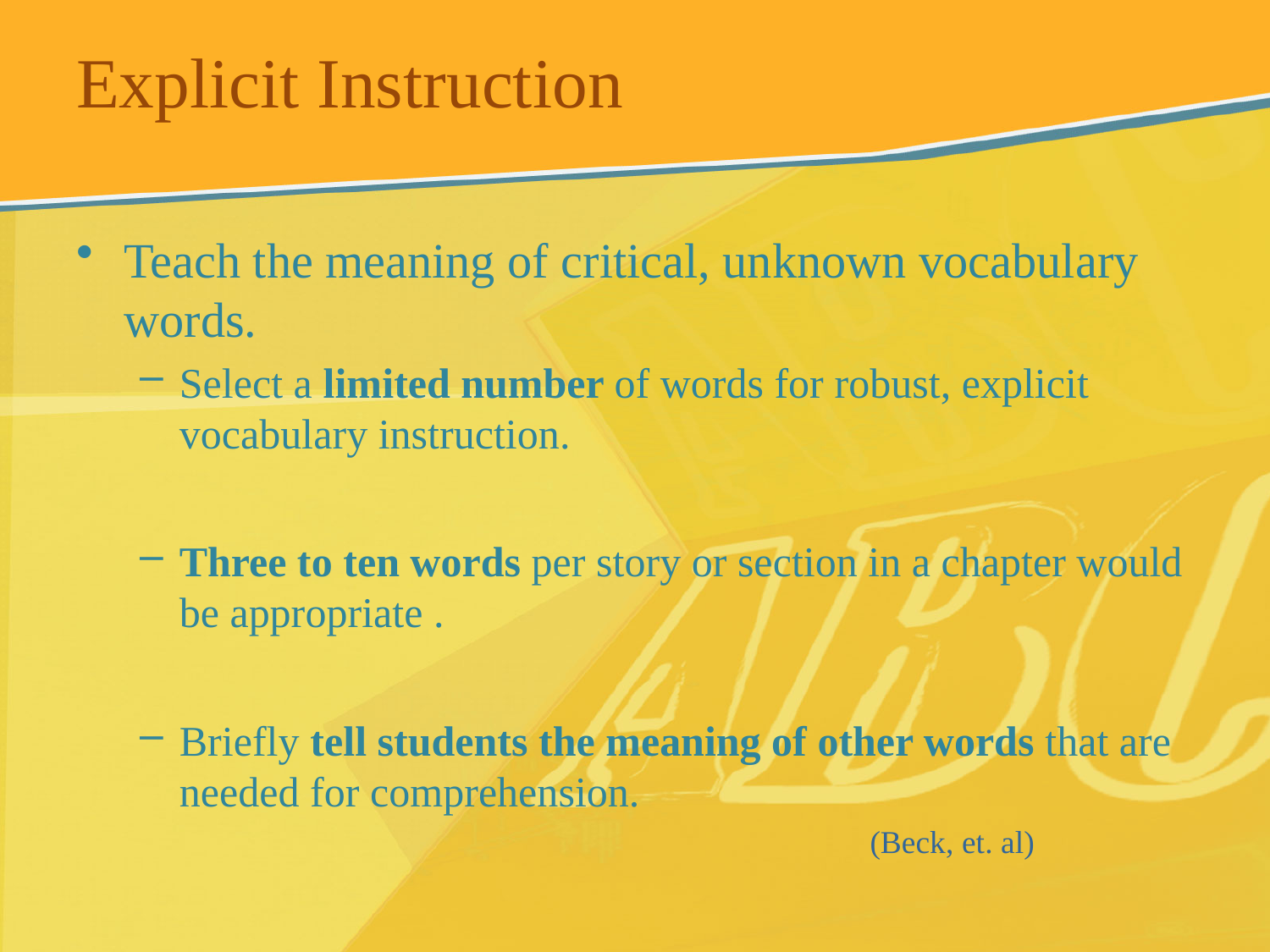

# Explicit Instruction
Teach the meaning of critical, unknown vocabulary words.
Select a limited number of words for robust, explicit vocabulary instruction.

Three to ten words per story or section in a chapter would be appropriate .

Briefly tell students the meaning of other words that are needed for comprehension.
			(Beck, et. al)